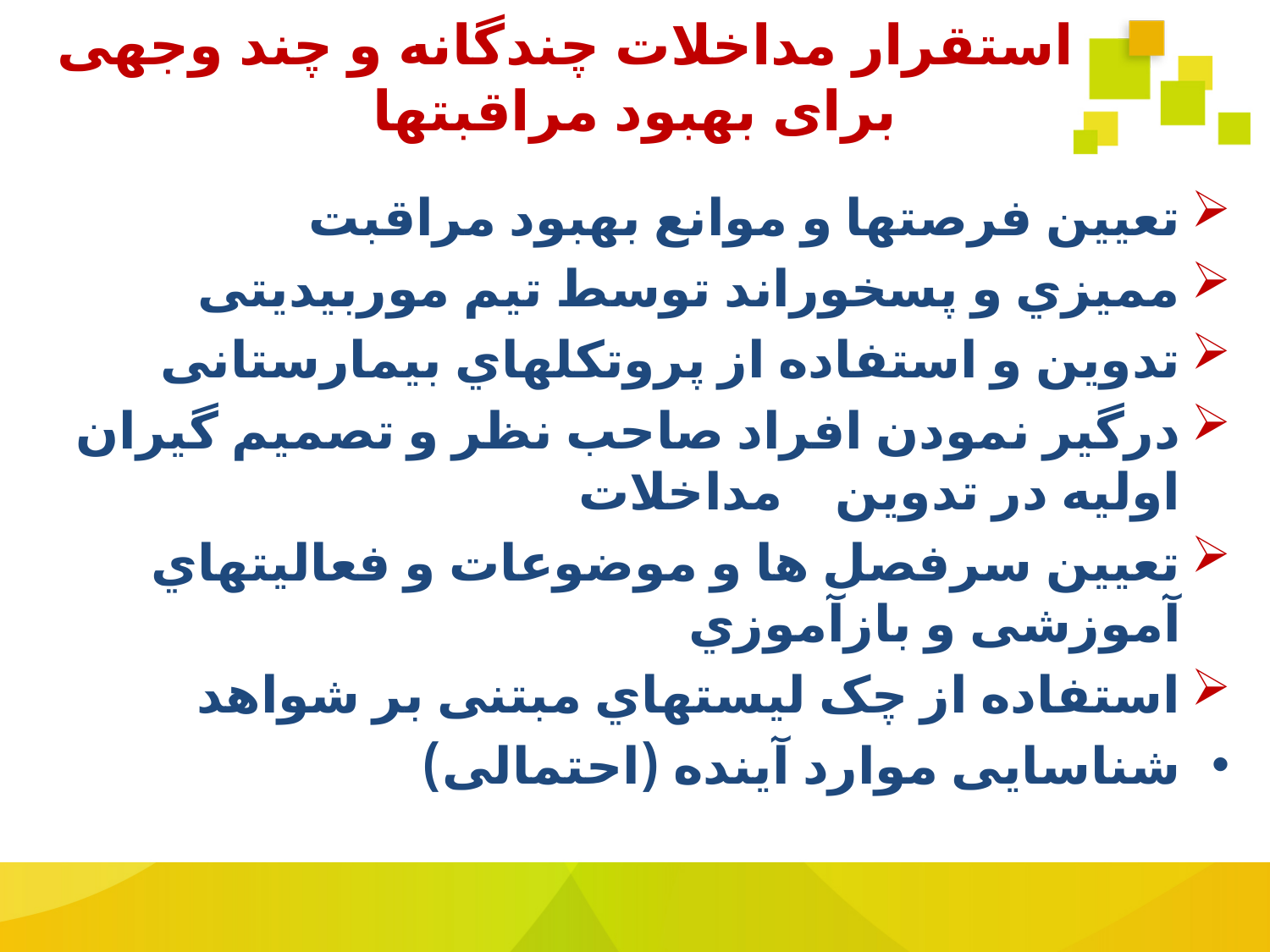

# استقرار مداخلات چندگانه و چند وجهی برای بهبود مراقبتها
تعیین فرصتها و موانع بهبود مراقبت
ممیزي و پسخوراند توسط تیم موربیدیتی
تدوین و استفاده از پروتکلهاي بیمارستانی
درگیر نمودن افراد صاحب نظر و تصمیم گیران اولیه در تدوین    مداخلات
تعیین سرفصل ها و موضوعات و فعالیتهاي آموزشی و بازآموزي
استفاده از چک لیستهاي مبتنی بر شواهد
شناسایی موارد آینده (احتمالی)